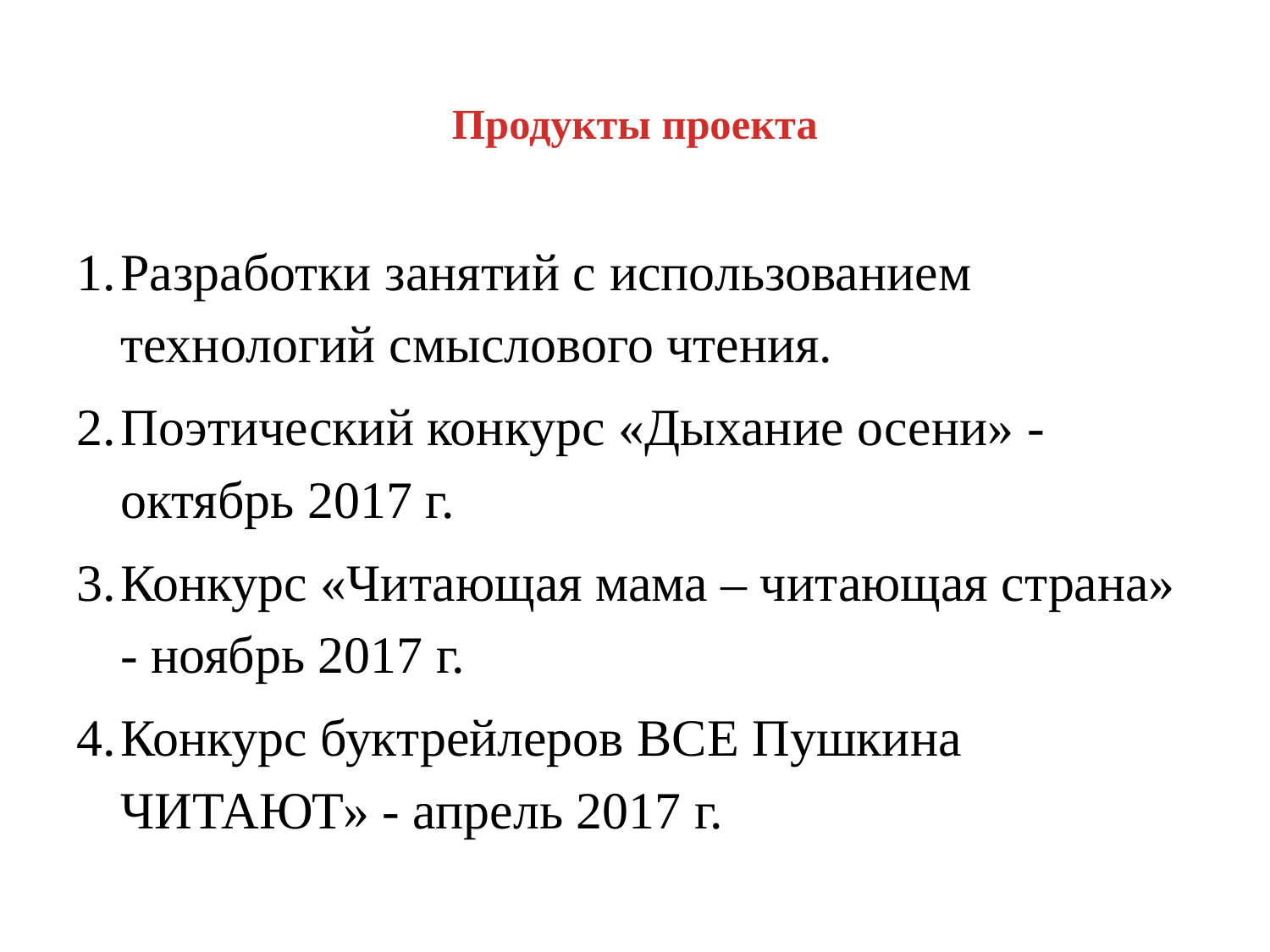

# Продукты проекта
Разработки занятий с использованием технологий смыслового чтения.
Поэтический конкурс «Дыхание осени» - октябрь 2017 г.
Конкурс «Читающая мама – читающая страна» - ноябрь 2017 г.
Конкурс буктрейлеров ВСЕ Пушкина ЧИТАЮТ» - апрель 2017 г.